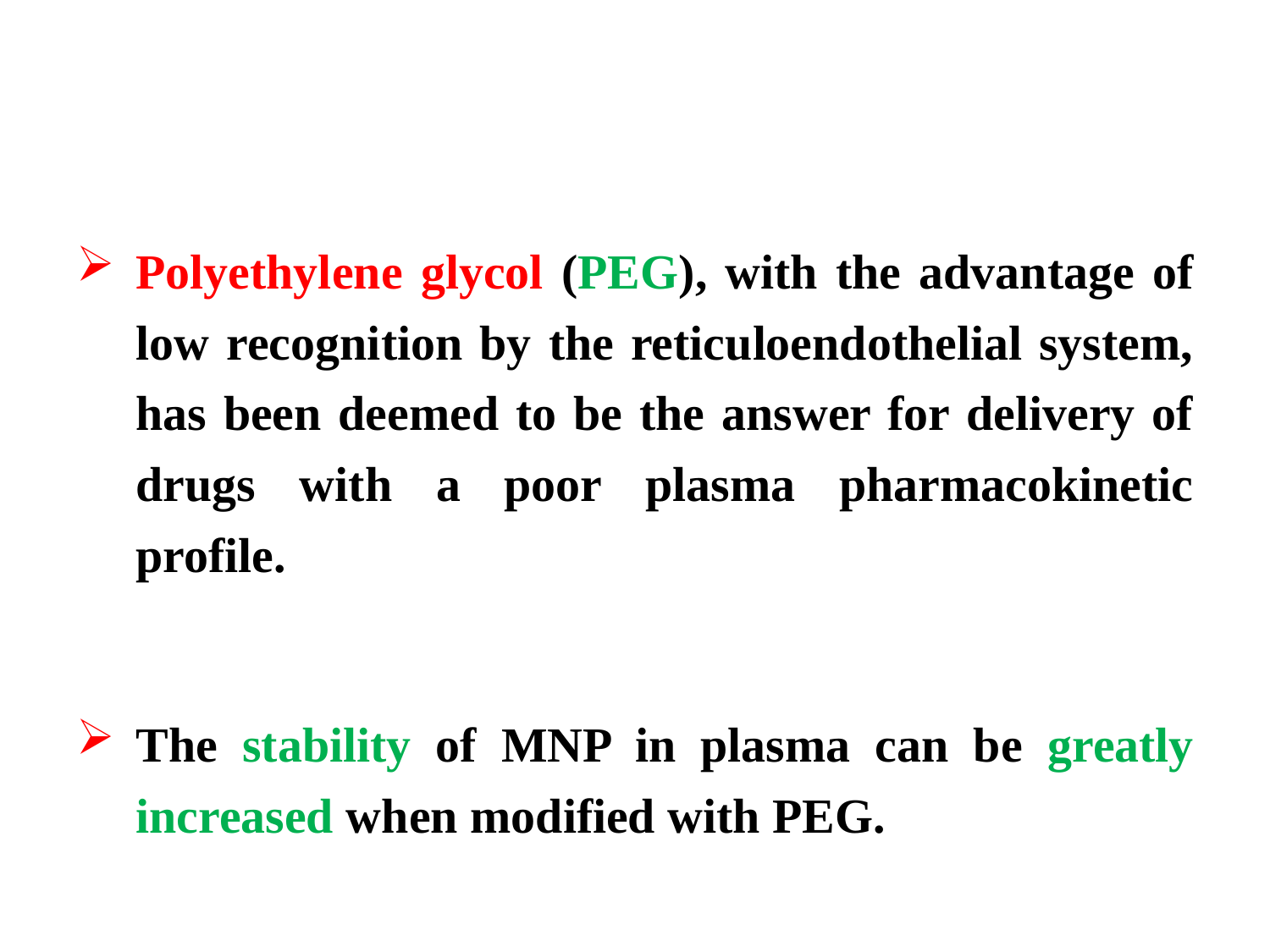

#
Polyethylene glycol (PEG), with the advantage of low recognition by the reticuloendothelial system, has been deemed to be the answer for delivery of drugs with a poor plasma pharmacokinetic profile.

The stability of MNP in plasma can be greatly increased when modified with PEG.